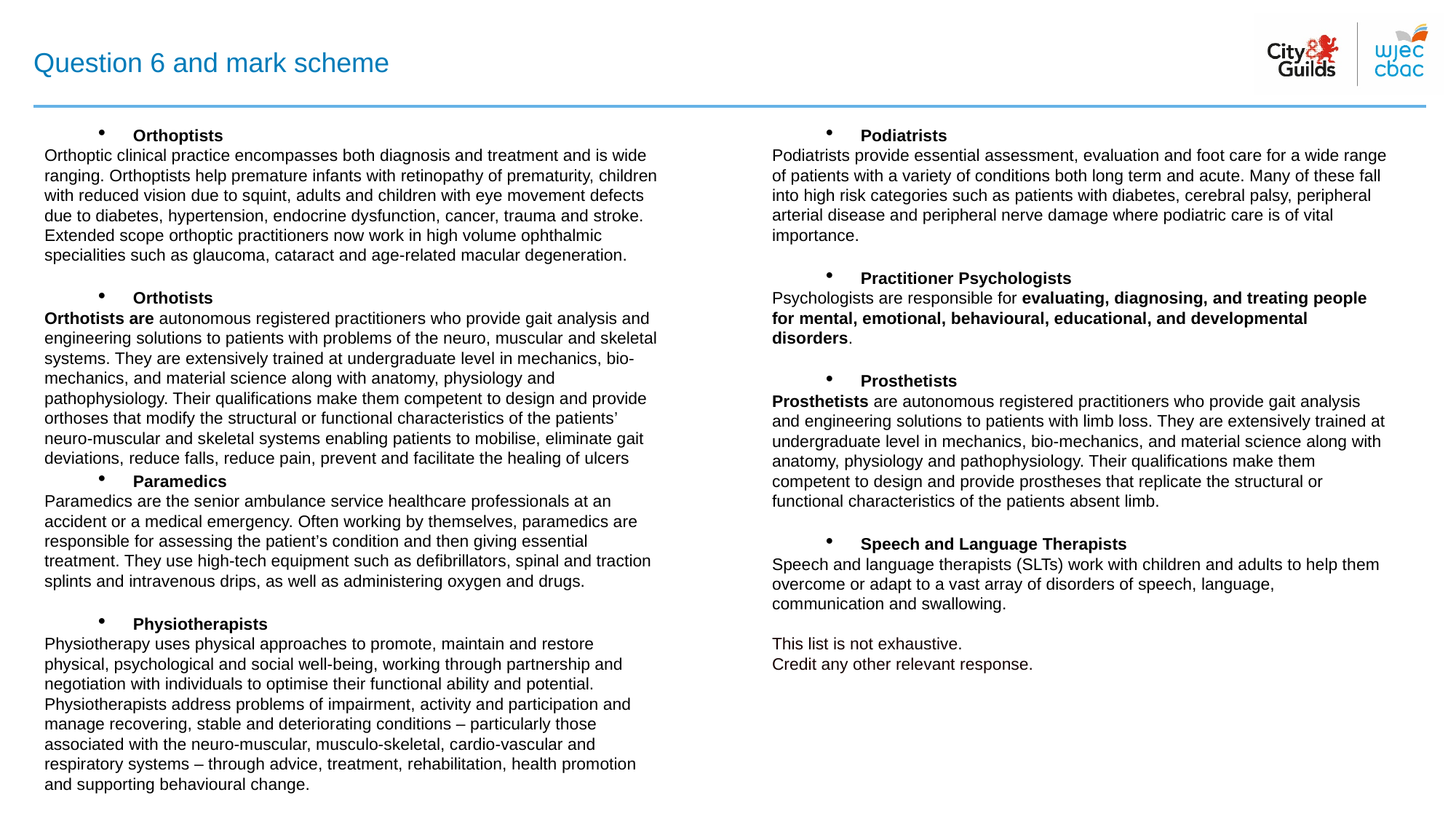

# Question 6 and mark scheme
Orthoptists
Orthoptic clinical practice encompasses both diagnosis and treatment and is wide ranging. Orthoptists help premature infants with retinopathy of prematurity, children with reduced vision due to squint, adults and children with eye movement defects due to diabetes, hypertension, endocrine dysfunction, cancer, trauma and stroke. Extended scope orthoptic practitioners now work in high volume ophthalmic specialities such as glaucoma, cataract and age-related macular degeneration.

Orthotists
Orthotists are autonomous registered practitioners who provide gait analysis and engineering solutions to patients with problems of the neuro, muscular and skeletal systems. They are extensively trained at undergraduate level in mechanics, bio-mechanics, and material science along with anatomy, physiology and pathophysiology. Their qualifications make them competent to design and provide orthoses that modify the structural or functional characteristics of the patients’ neuro-muscular and skeletal systems enabling patients to mobilise, eliminate gait deviations, reduce falls, reduce pain, prevent and facilitate the healing of ulcers
Paramedics
Paramedics are the senior ambulance service healthcare professionals at an accident or a medical emergency. Often working by themselves, paramedics are responsible for assessing the patient’s condition and then giving essential treatment. They use high-tech equipment such as defibrillators, spinal and traction splints and intravenous drips, as well as administering oxygen and drugs.

Physiotherapists
Physiotherapy uses physical approaches to promote, maintain and restore physical, psychological and social well-being, working through partnership and negotiation with individuals to optimise their functional ability and potential.
Physiotherapists address problems of impairment, activity and participation and manage recovering, stable and deteriorating conditions – particularly those associated with the neuro-muscular, musculo-skeletal, cardio-vascular and respiratory systems – through advice, treatment, rehabilitation, health promotion and supporting behavioural change.

.
Podiatrists
Podiatrists provide essential assessment, evaluation and foot care for a wide range of patients with a variety of conditions both long term and acute. Many of these fall into high risk categories such as patients with diabetes, cerebral palsy, peripheral arterial disease and peripheral nerve damage where podiatric care is of vital importance.

Practitioner Psychologists
Psychologists are responsible for evaluating, diagnosing, and treating people for mental, emotional, behavioural, educational, and developmental disorders.

Prosthetists
Prosthetists are autonomous registered practitioners who provide gait analysis and engineering solutions to patients with limb loss. They are extensively trained at undergraduate level in mechanics, bio-mechanics, and material science along with anatomy, physiology and pathophysiology. Their qualifications make them competent to design and provide prostheses that replicate the structural or functional characteristics of the patients absent limb.

Speech and Language Therapists
Speech and language therapists (SLTs) work with children and adults to help them overcome or adapt to a vast array of disorders of speech, language, communication and swallowing.

This list is not exhaustive.
Credit any other relevant response.